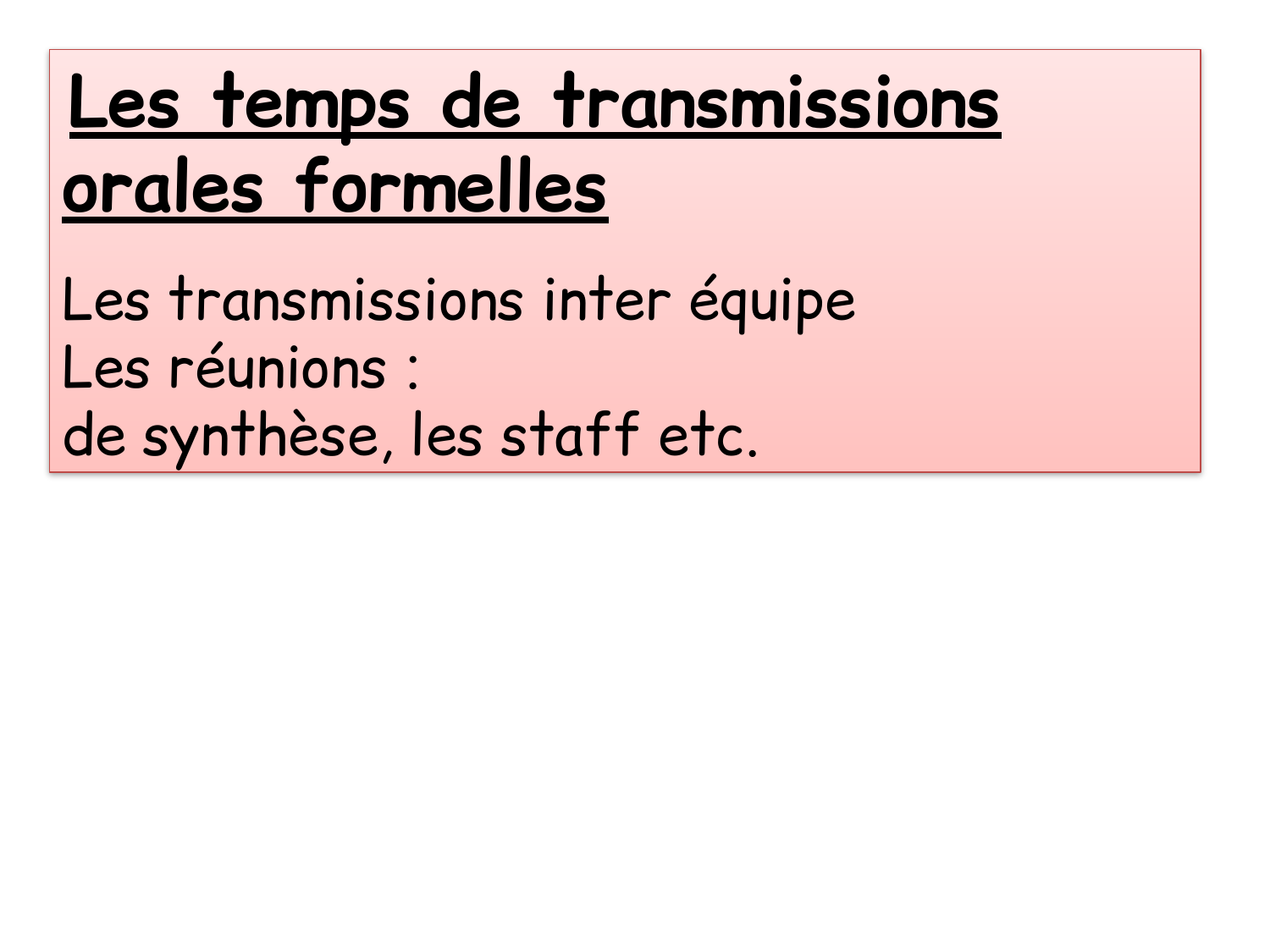

Les temps de transmissions orales formelles
Les transmissions inter équipe
Les réunions :
de synthèse, les staff etc.